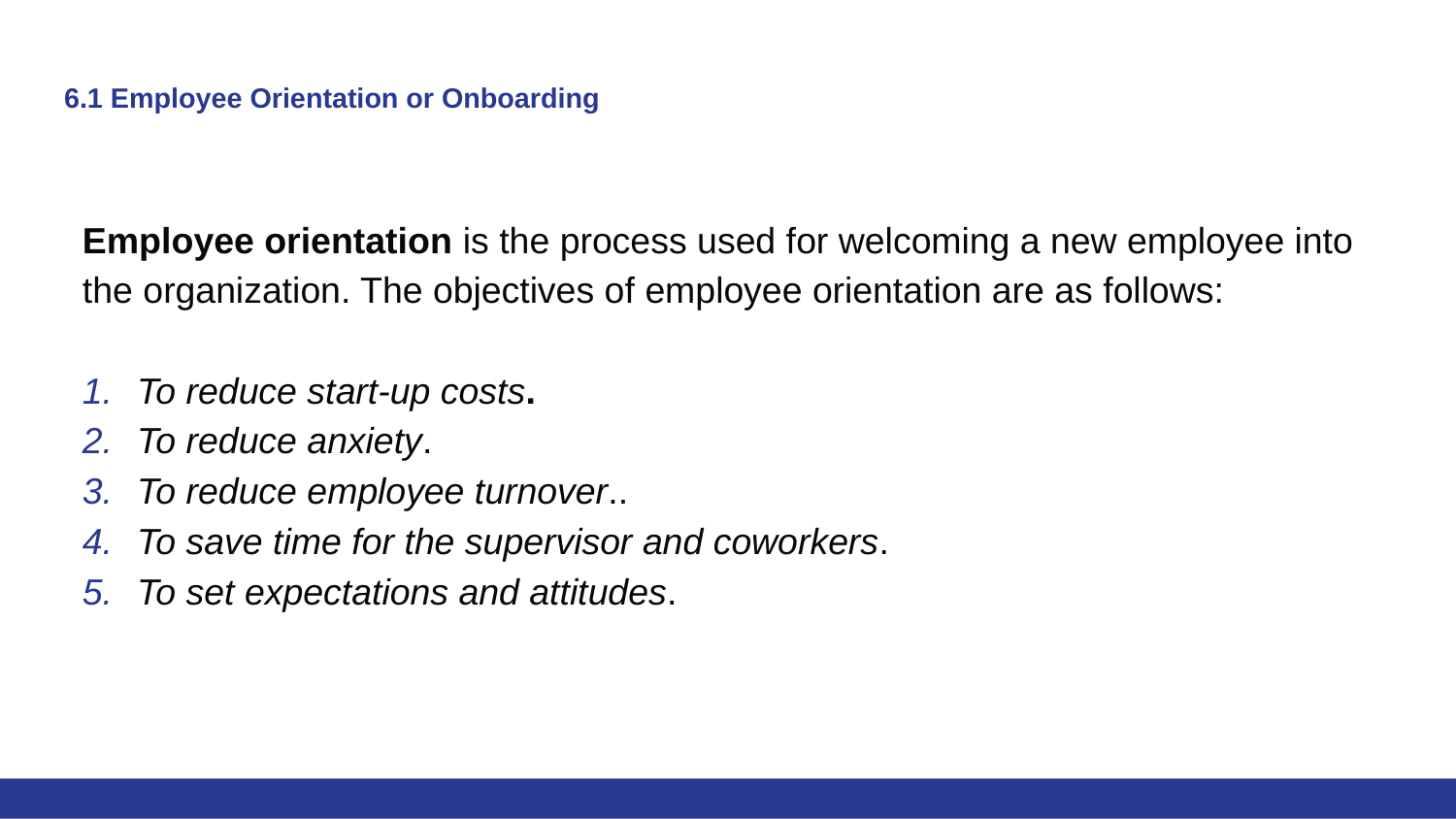

# 6.1 Employee Orientation or Onboarding
Employee orientation is the process used for welcoming a new employee into the organization. The objectives of employee orientation are as follows:

To reduce start-up costs.
To reduce anxiety.
To reduce employee turnover..
To save time for the supervisor and coworkers.
To set expectations and attitudes.